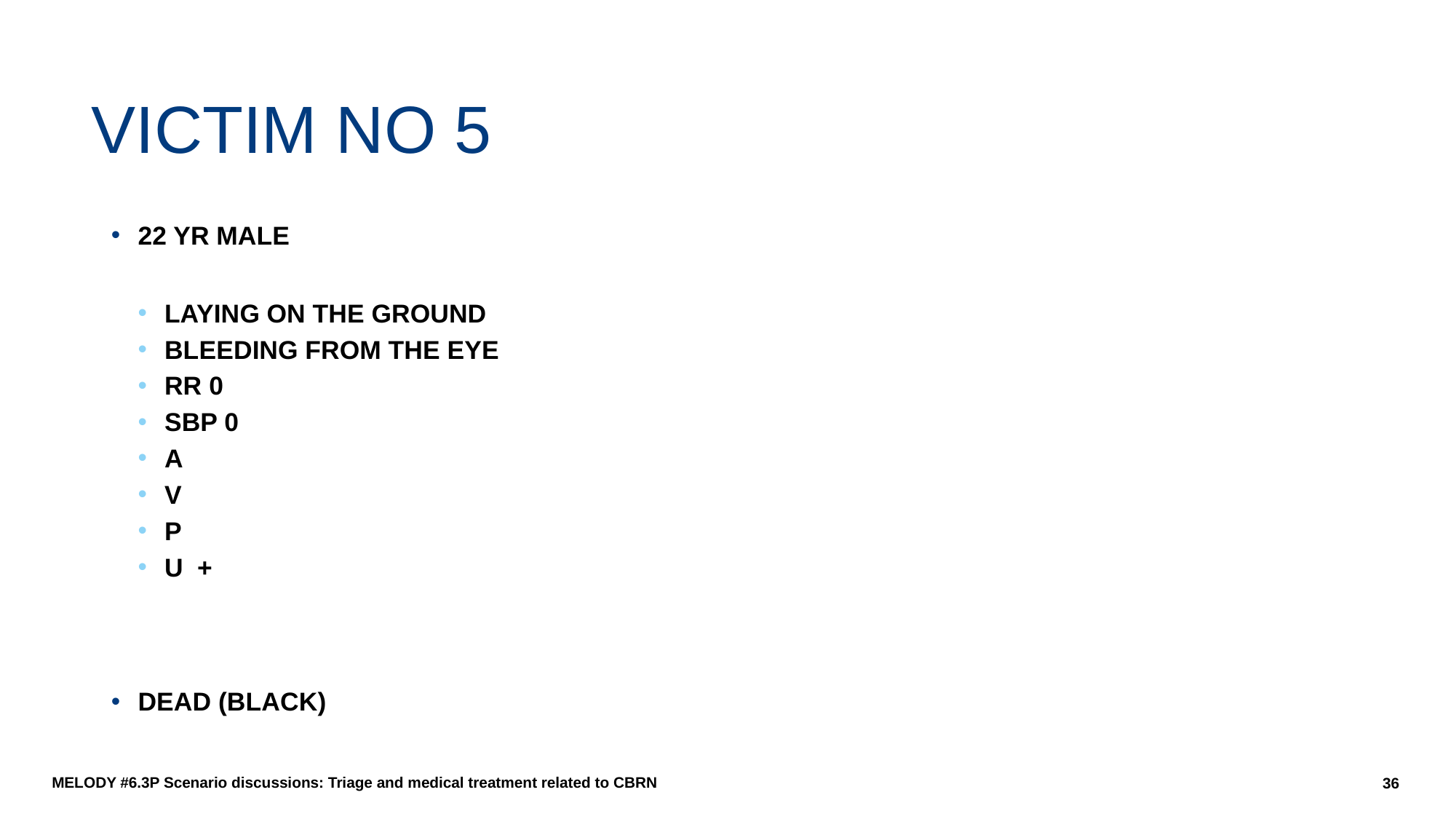

# VICTIM NO 5
22 YR MALE

LAYING ON THE GROUND
BLEEDING FROM THE EYE
RR 0
SBP 0
A
V
P
U  +

DEAD (BLACK)

MELODY #6.3P Scenario discussions: Triage and medical treatment related to CBRN
36